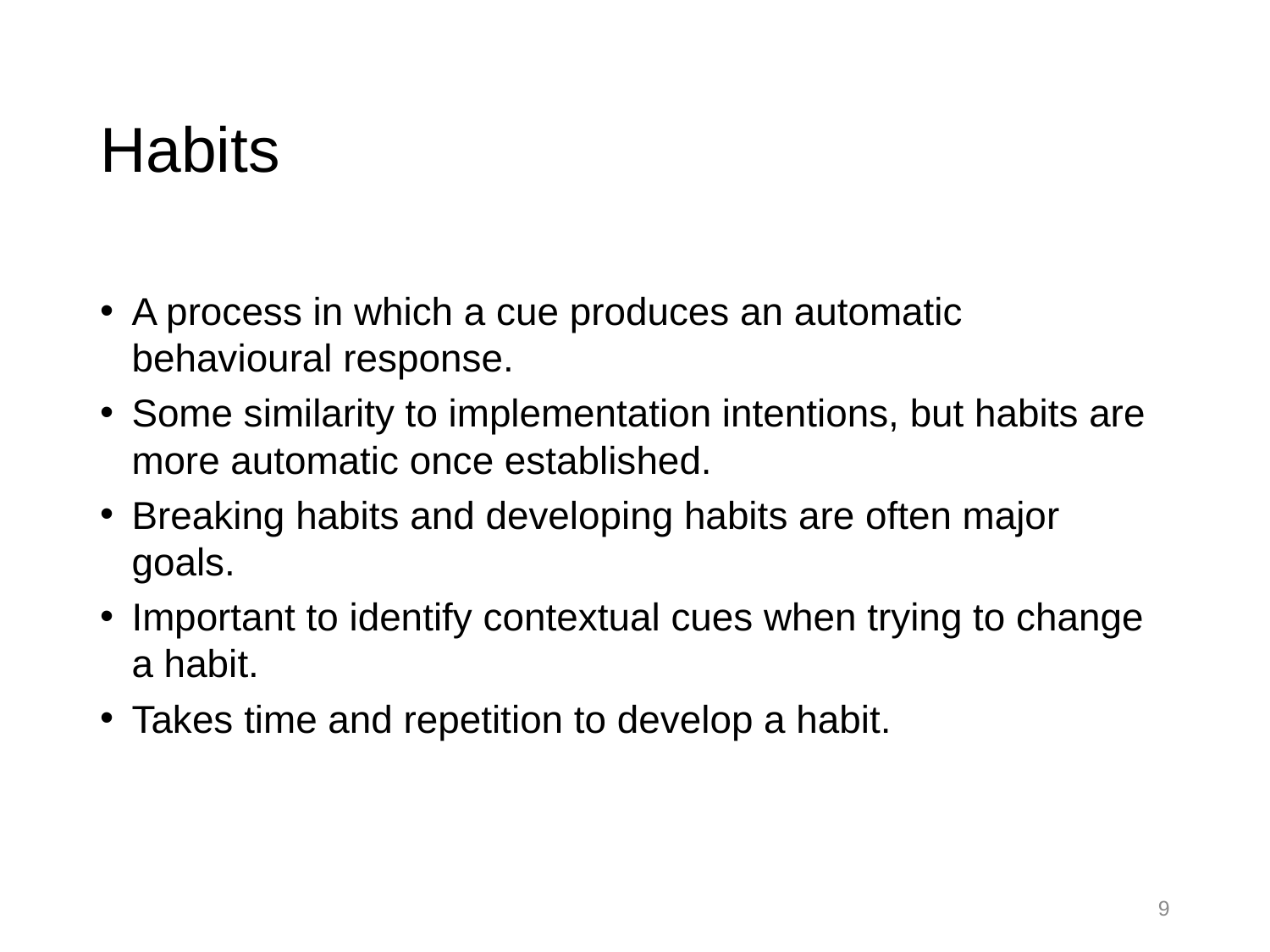

# Habits
A process in which a cue produces an automatic behavioural response.
Some similarity to implementation intentions, but habits are more automatic once established.
Breaking habits and developing habits are often major goals.
Important to identify contextual cues when trying to change a habit.
Takes time and repetition to develop a habit.
9